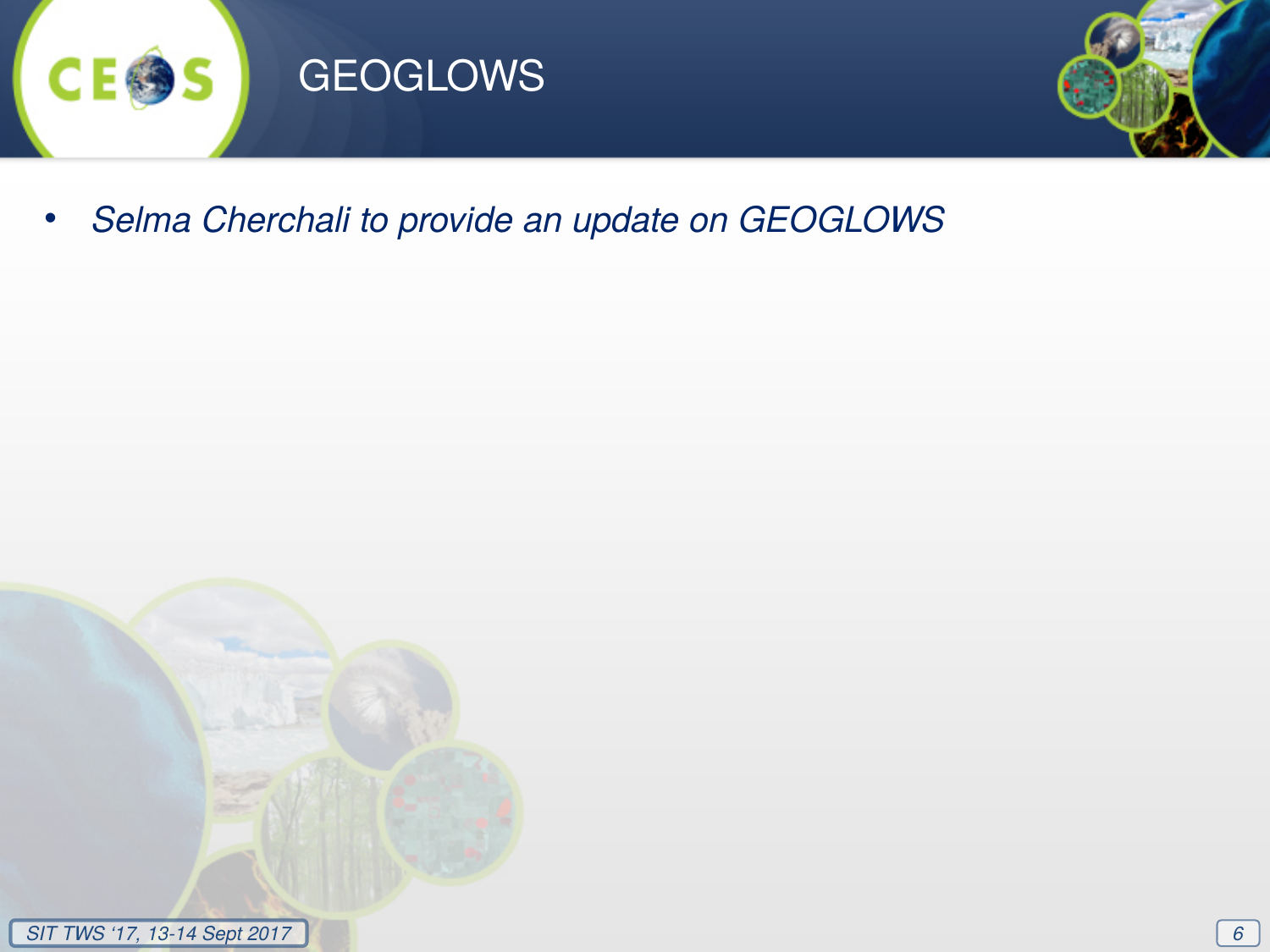

GEOGLOWS
Selma Cherchali to provide an update on GEOGLOWS
6